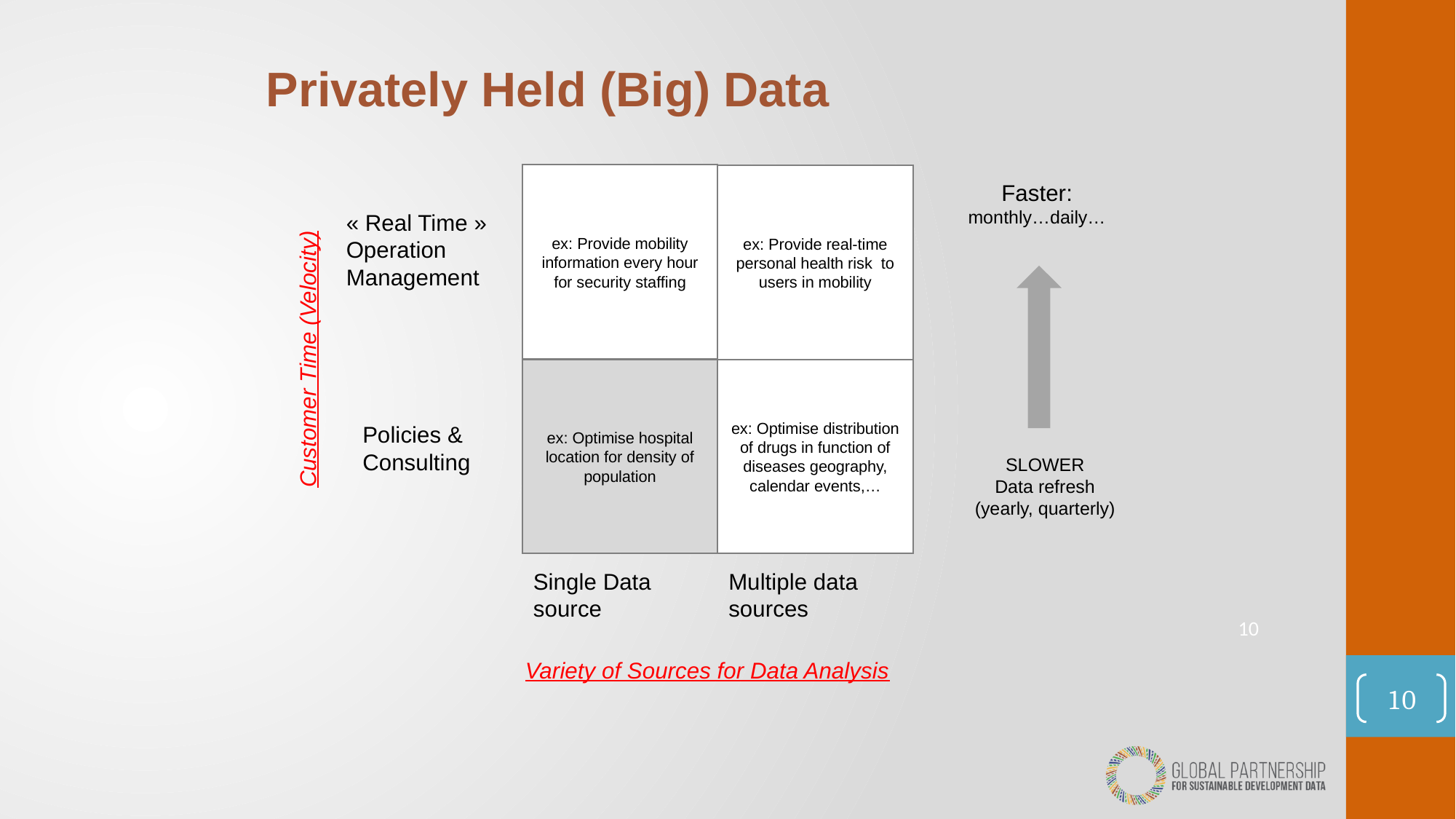

Privately Held (Big) Data
ex: Provide mobility information every hour for security staffing
ex: Provide real-time personal health risk  to users in mobility
« Real Time »
Operation
Management
Customer Time (Velocity)
ex: Optimise hospital location for density of population
ex: Optimise distribution of drugs in function of diseases geography, calendar events,…
Policies &
Consulting
Single Data
source
Multiple data
sources
Variety of Sources for Data Analysis
Faster:
monthly…daily…

SLOWER
Data refresh
(yearly, quarterly)
10
10